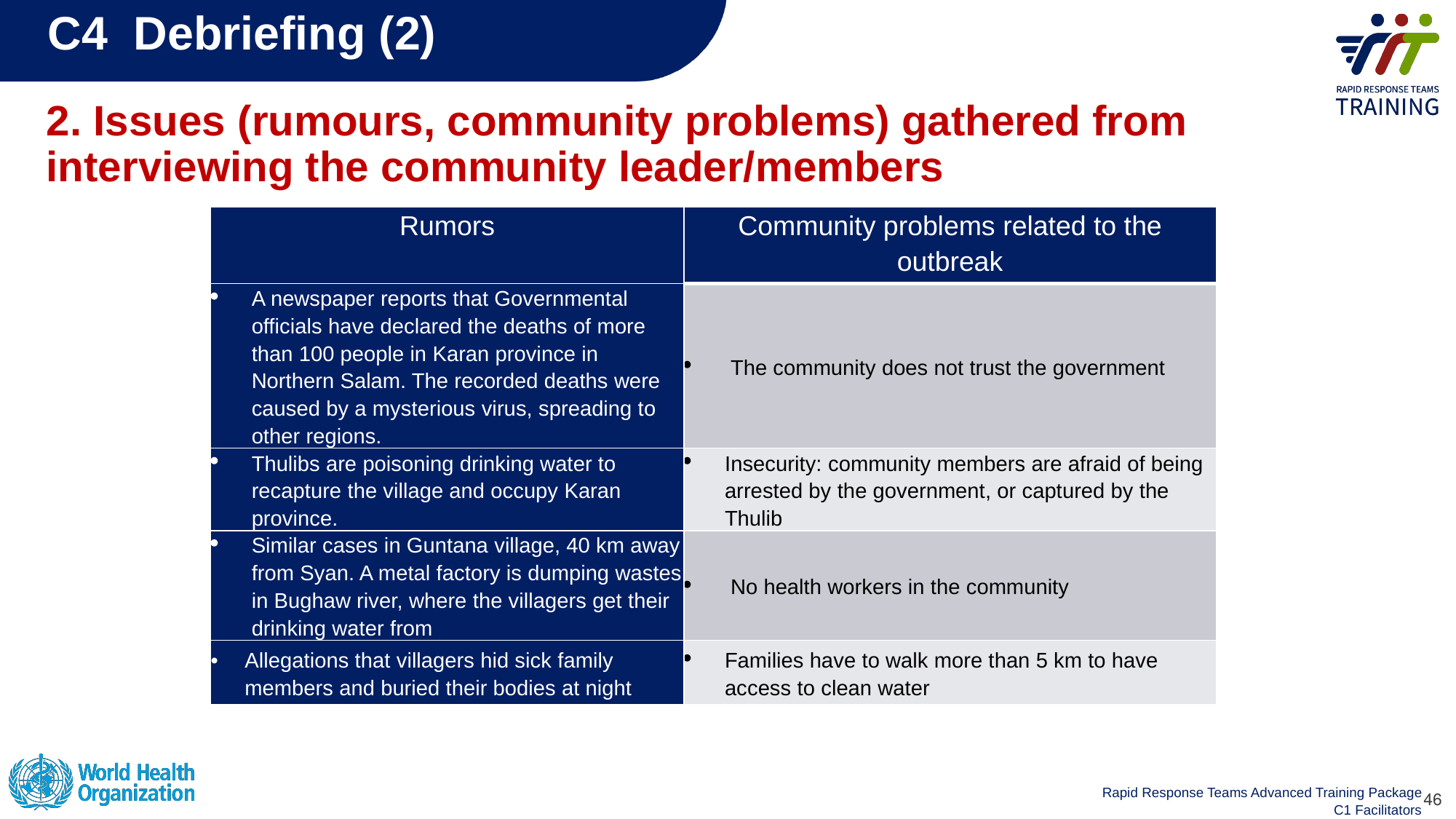

C4  Debriefing (2)
2. Issues (rumours, community problems) gathered from interviewing the community leader/members
| Rumors | Community problems related to the outbreak |
| --- | --- |
| A newspaper reports that Governmental officials have declared the deaths of more than 100 people in Karan province in Northern Salam. The recorded deaths were caused by a mysterious virus, spreading to other regions. | The community does not trust the government |
| Thulibs are poisoning drinking water to recapture the village and occupy Karan province. | Insecurity: community members are afraid of being arrested by the government, or captured by the Thulib |
| Similar cases in Guntana village, 40 km away from Syan. A metal factory is dumping wastes in Bughaw river, where the villagers get their drinking water from | No health workers in the community |
| Allegations that villagers hid sick family members and buried their bodies at night | Families have to walk more than 5 km to have access to clean water |